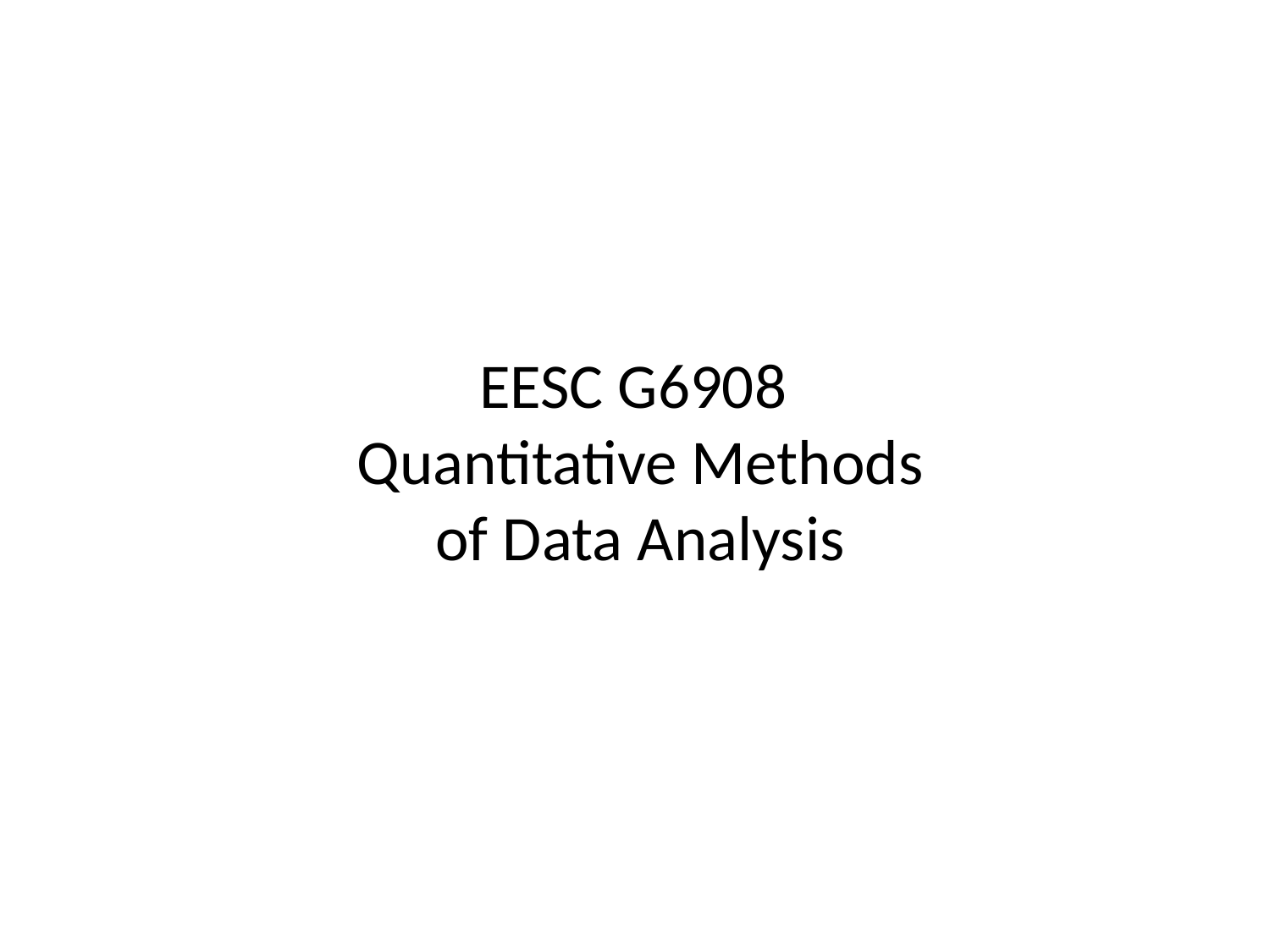

EESC G6908
Quantitative Methods
of Data Analysis